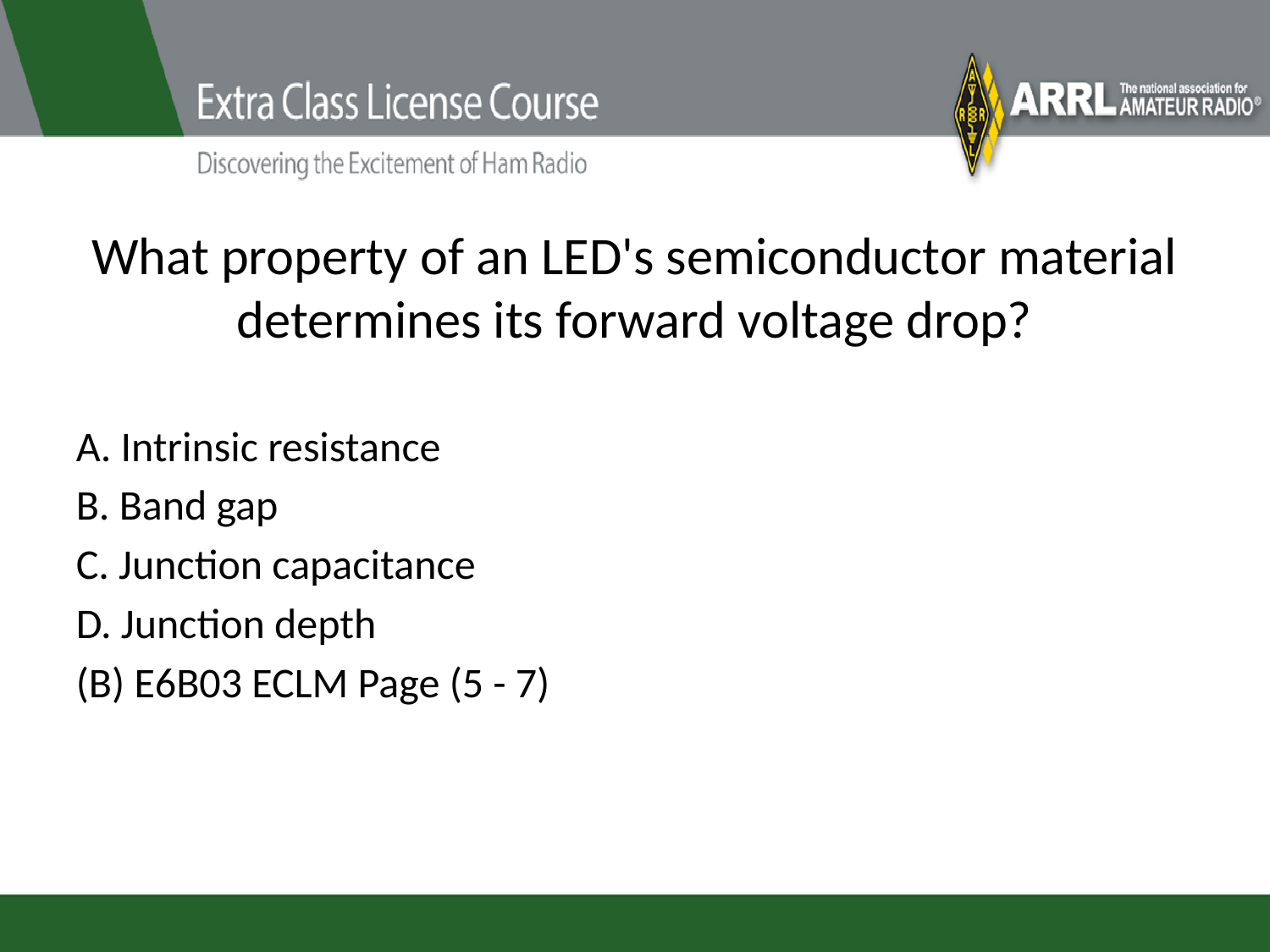

# What property of an LED's semiconductor material determines its forward voltage drop?
A. Intrinsic resistance
B. Band gap
C. Junction capacitance
D. Junction depth
(B) E6B03 ECLM Page (5 - 7)